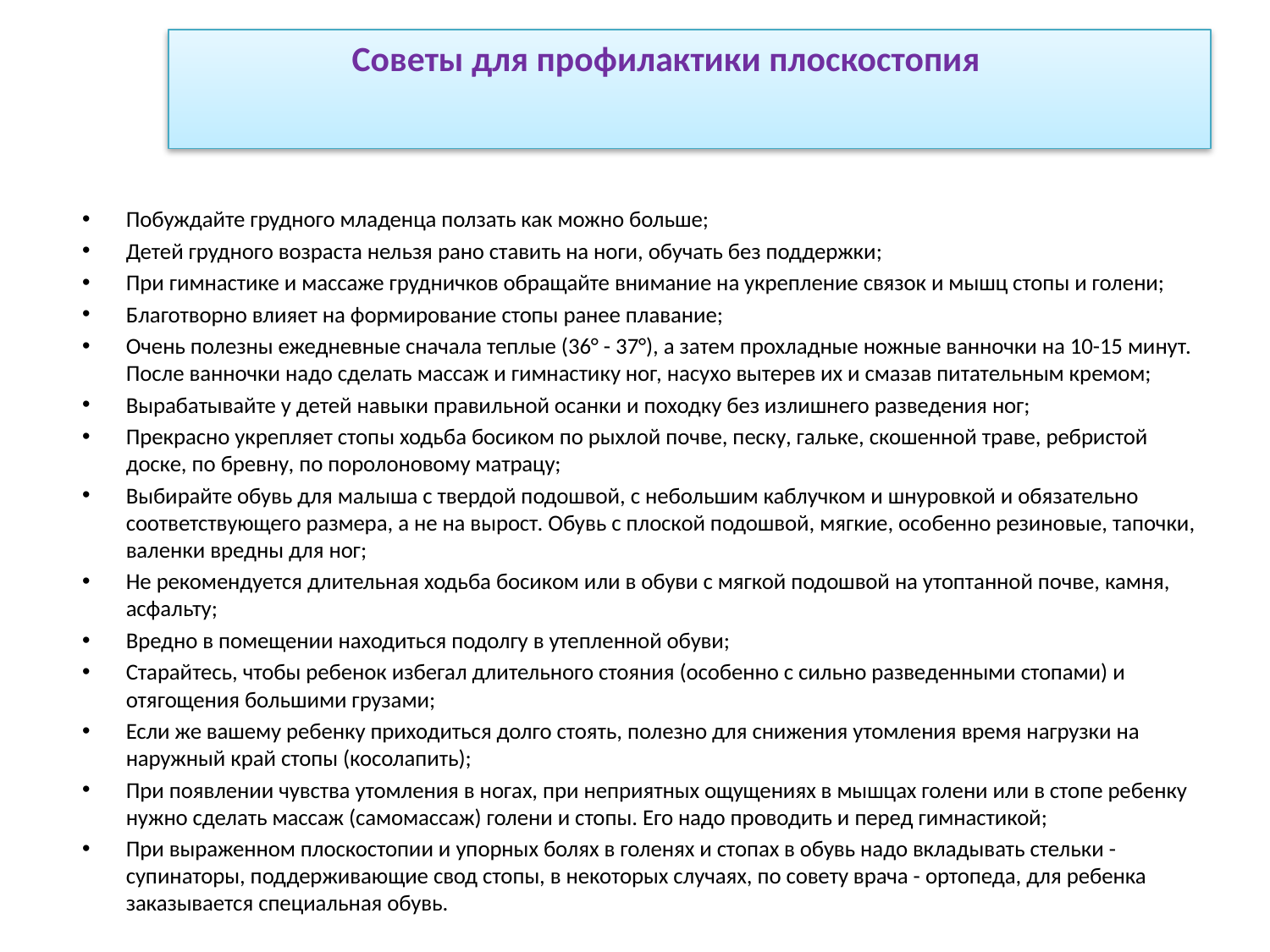

# Советы для профилактики плоскостопия

Побуждайте грудного младенца ползать как можно больше;
Детей грудного возраста нельзя рано ставить на ноги, обучать без поддержки;
При гимнастике и массаже грудничков обращайте внимание на укрепление связок и мышц стопы и голени;
Благотворно влияет на формирование стопы ранее плавание;
Очень полезны ежедневные сначала теплые (36° - 37°), а затем прохладные ножные ванночки на 10-15 минут. После ванночки надо сделать массаж и гимнастику ног, насухо вытерев их и смазав питательным кремом;
Вырабатывайте у детей навыки правильной осанки и походку без излишнего разведения ног;
Прекрасно укрепляет стопы ходьба босиком по рыхлой почве, песку, гальке, скошенной траве, ребристой доске, по бревну, по поролоновому матрацу;
Выбирайте обувь для малыша с твердой подошвой, с небольшим каблучком и шнуровкой и обязательно соответствующего размера, а не на вырост. Обувь с плоской подошвой, мягкие, особенно резиновые, тапочки, валенки вредны для ног;
Не рекомендуется длительная ходьба босиком или в обуви с мягкой подошвой на утоптанной почве, камня, асфальту;
Вредно в помещении находиться подолгу в утепленной обуви;
Старайтесь, чтобы ребенок избегал длительного стояния (особенно с сильно разведенными стопами) и отягощения большими грузами;
Если же вашему ребенку приходиться долго стоять, полезно для снижения утомления время нагрузки на наружный край стопы (косолапить);
При появлении чувства утомления в ногах, при неприятных ощущениях в мышцах голени или в стопе ребенку нужно сделать массаж (самомассаж) голени и стопы. Его надо проводить и перед гимнастикой;
При выраженном плоскостопии и упорных болях в голенях и стопах в обувь надо вкладывать стельки - супинаторы, поддерживающие свод стопы, в некоторых случаях, по совету врача - ортопеда, для ребенка заказывается специальная обувь.